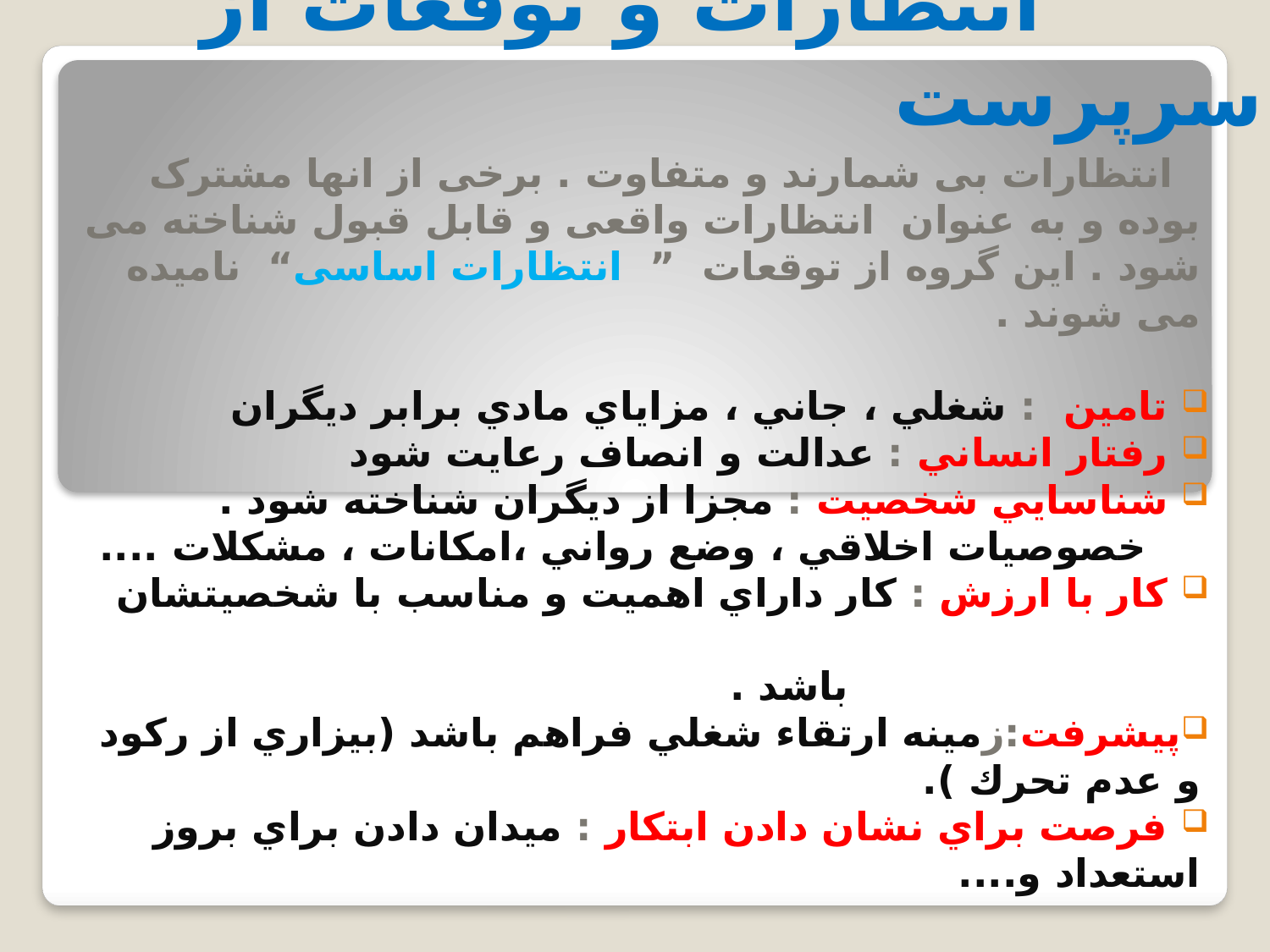

# انتظارات و توقعات از سرپرست
  انتظارات بی شمارند و متفاوت . برخی از انها مشترک بوده و به عنوان  انتظارات واقعی و قابل قبول شناخته می شود . این گروه از توقعات  ”  انتظارات اساسی“  نامیده می شوند .

 تامين  : شغلي ، جاني ، مزاياي مادي برابر ديگران
 رفتار انساني : عدالت و انصاف رعايت شود
 شناسايي شخصيت : مجزا از ديگران شناخته شود .
    خصوصيات اخلاقي ، وضع رواني ،امكانات ، مشكلات ....
 كار با ارزش : كار داراي اهميت و مناسب با شخصيتشان
                          باشد .
پيشرفت:زمينه ارتقاء شغلي فراهم باشد (بيزاري از ركود و عدم تحرك ).
 فرصت براي نشان دادن ابتكار : ميدان دادن براي بروز استعداد و....